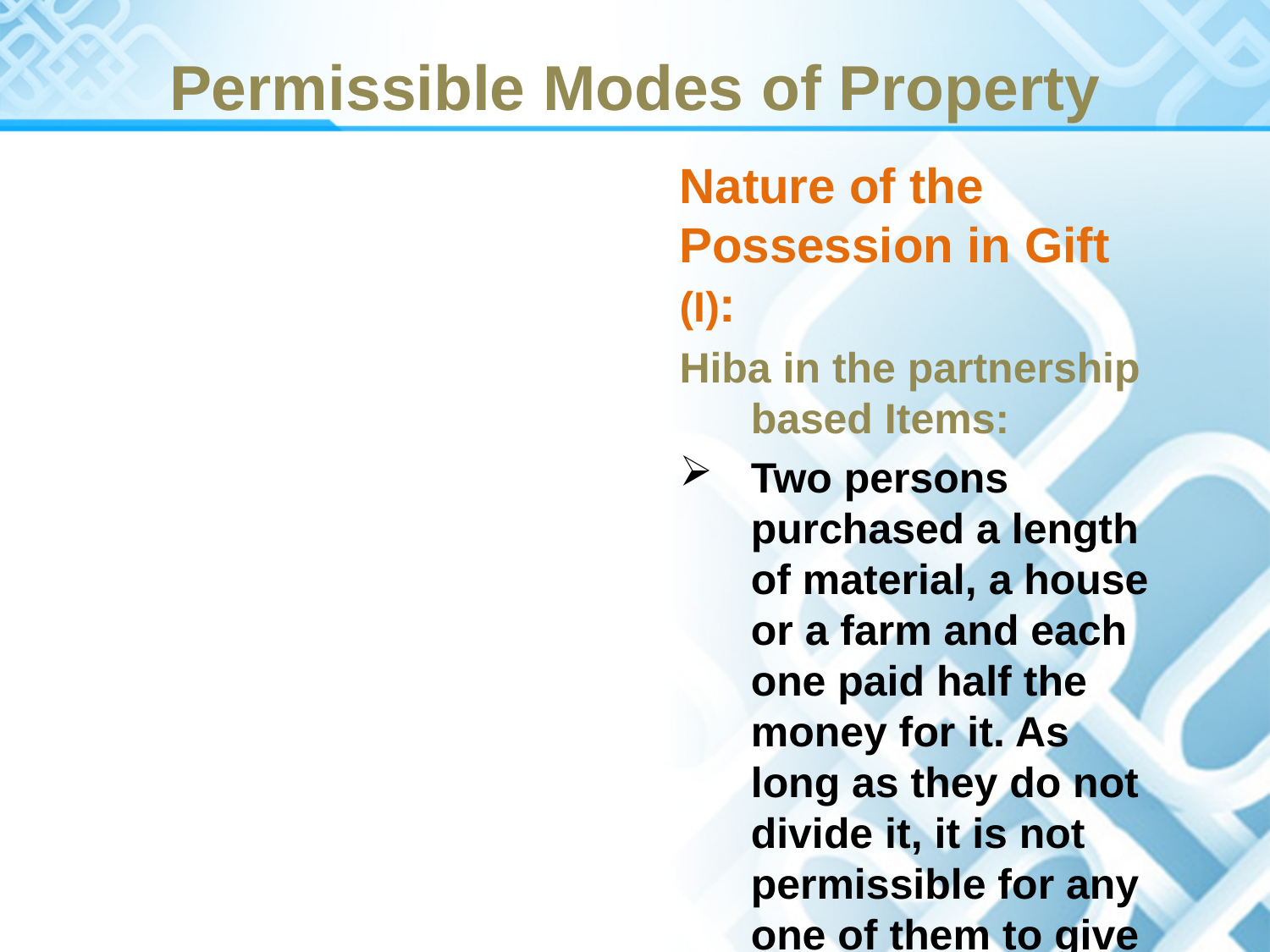

Permissible Modes of Property
Nature of the Possession in Gift (I):
Hiba in the partnership based Items:
Two persons purchased a length of material, a house or a farm and each one paid half the money for it. As long as they do not divide it, it is not permissible for any one of them to give his share away to anyone.